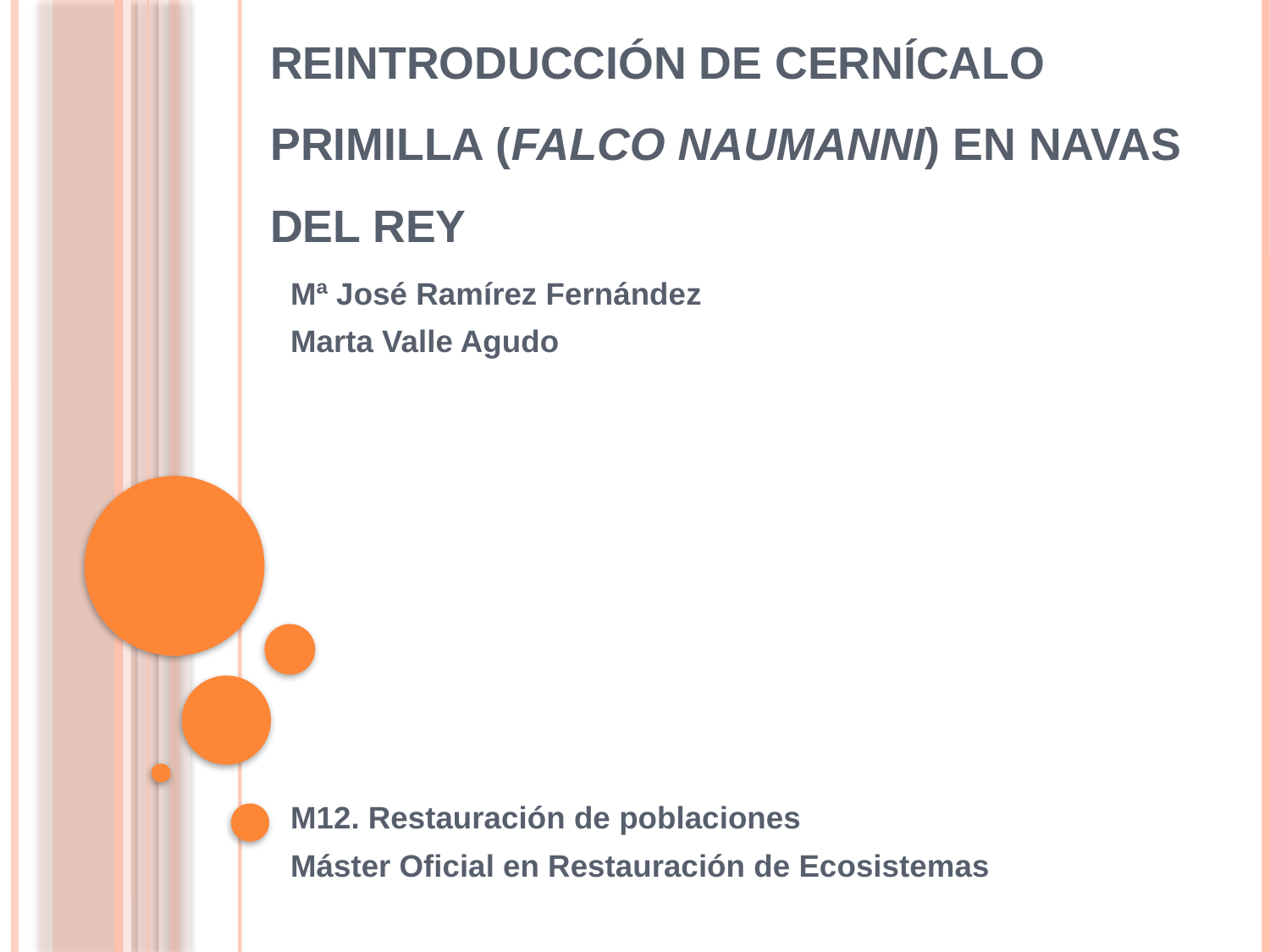

# Reintroducción de Cernícalo Primilla (falco naumanni) en Navas del Rey
Mª José Ramírez Fernández
Marta Valle Agudo

M12. Restauración de poblaciones
Máster Oficial en Restauración de Ecosistemas